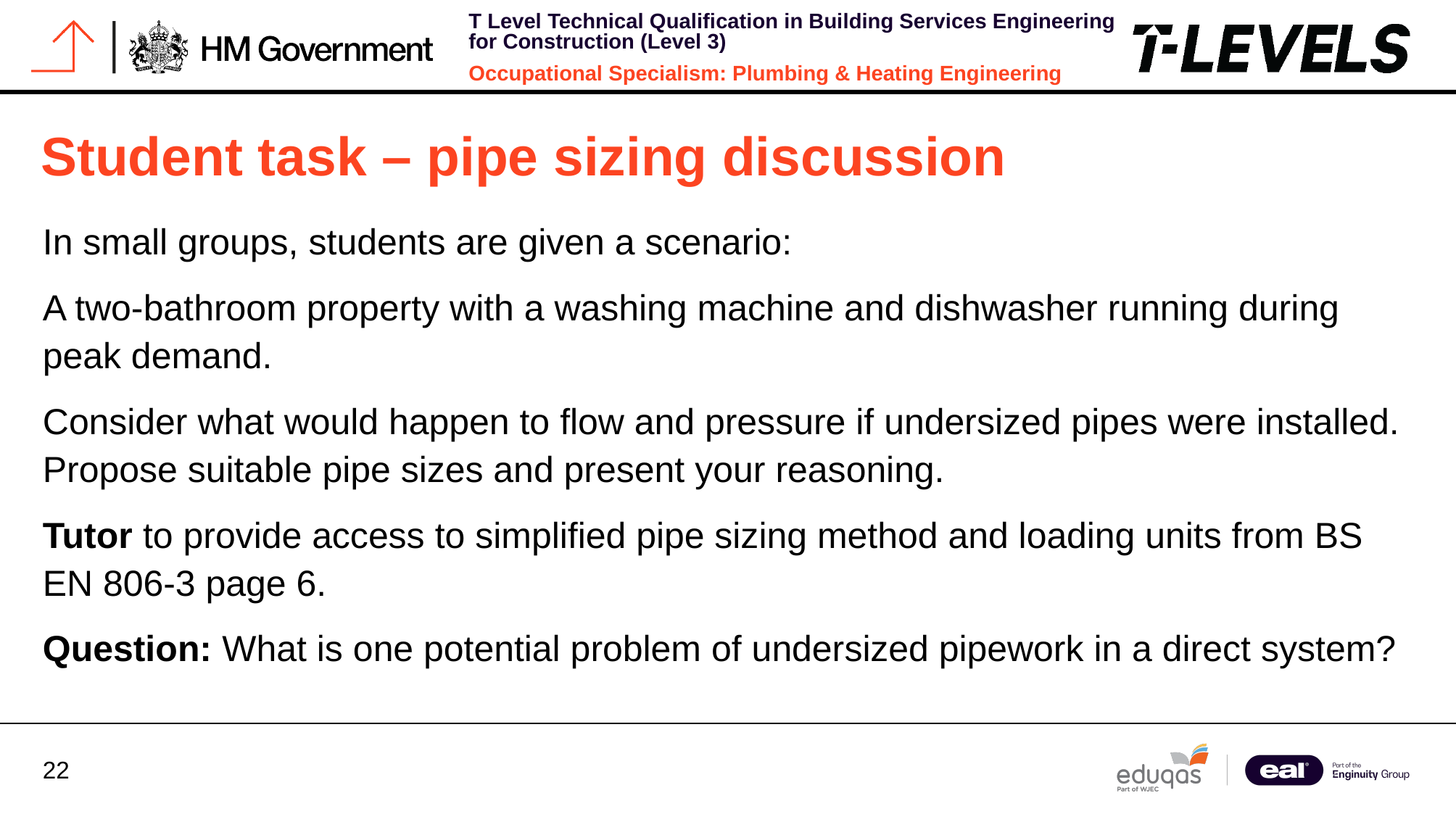

# Student task – pipe sizing discussion
In small groups, students are given a scenario:
A two-bathroom property with a washing machine and dishwasher running during peak demand.
Consider what would happen to flow and pressure if undersized pipes were installed. Propose suitable pipe sizes and present your reasoning.
Tutor to provide access to simplified pipe sizing method and loading units from BS EN 806-3 page 6.
Question: What is one potential problem of undersized pipework in a direct system?